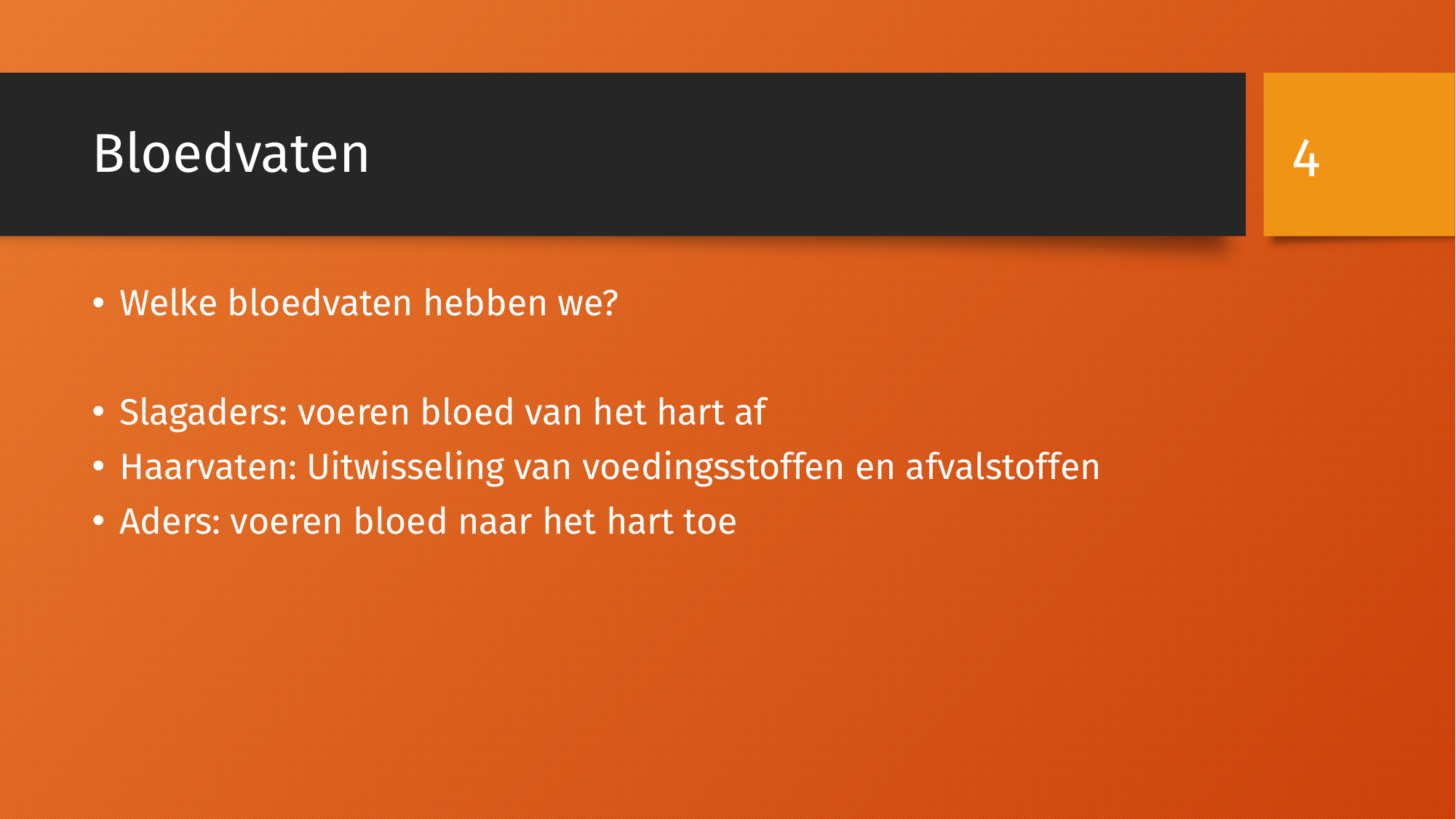

4
# Bloedvaten
Welke bloedvaten hebben we?

Slagaders: voeren bloed van het hart af
Haarvaten: Uitwisseling van voedingsstoffen en afvalstoffen
Aders: voeren bloed naar het hart toe